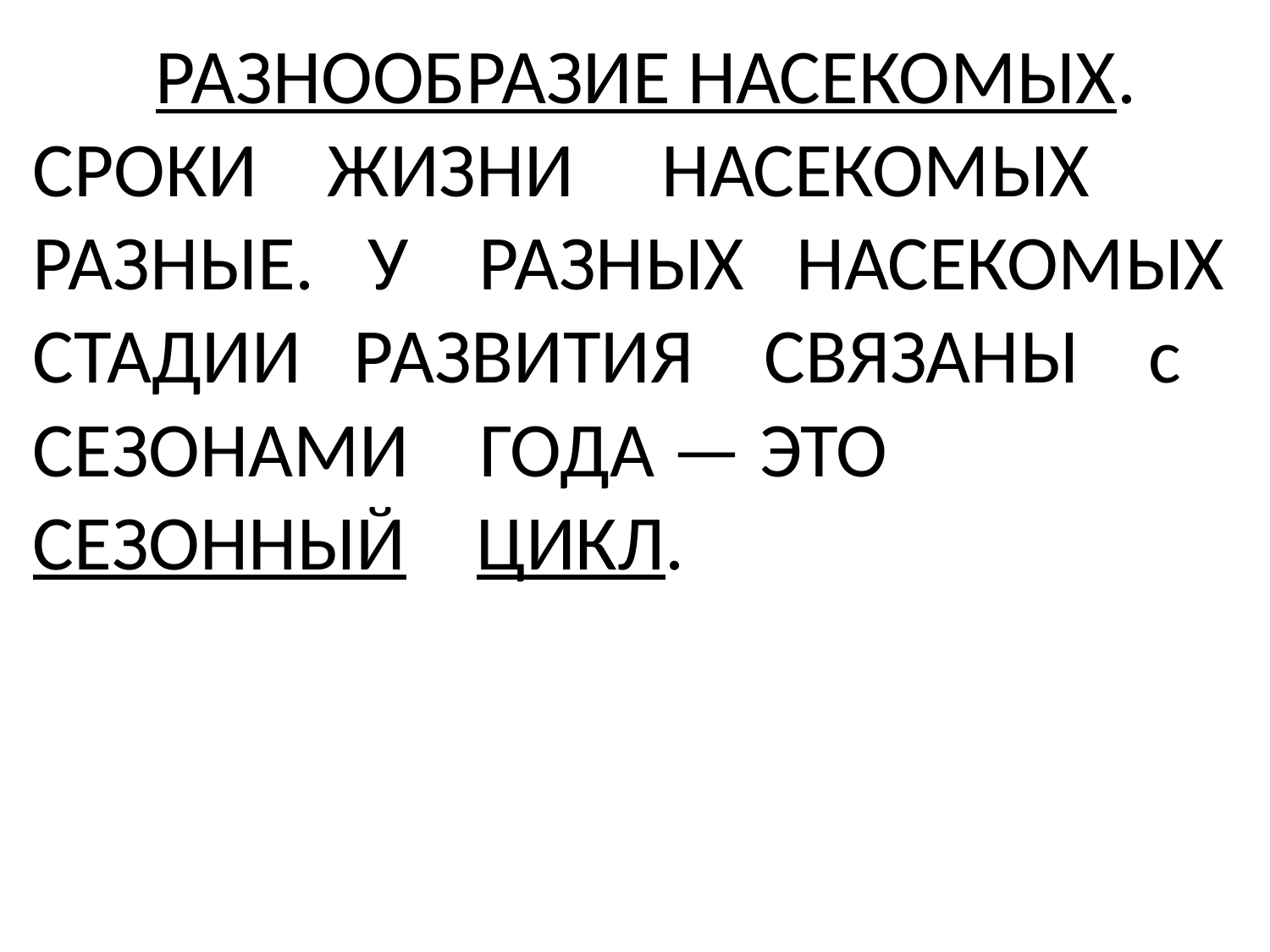

# РАЗНООБРАЗИЕ НАСЕКОМЫХ. СРОКИ    ЖИЗНИ     НАСЕКОМЫХ   РАЗНЫЕ.   У    РАЗНЫХ   НАСЕКОМЫХ СТАДИИ   РАЗВИТИЯ    СВЯЗАНЫ    с СЕЗОНАМИ    ГОДА — ЭТО СЕЗОННЫЙ    ЦИКЛ.